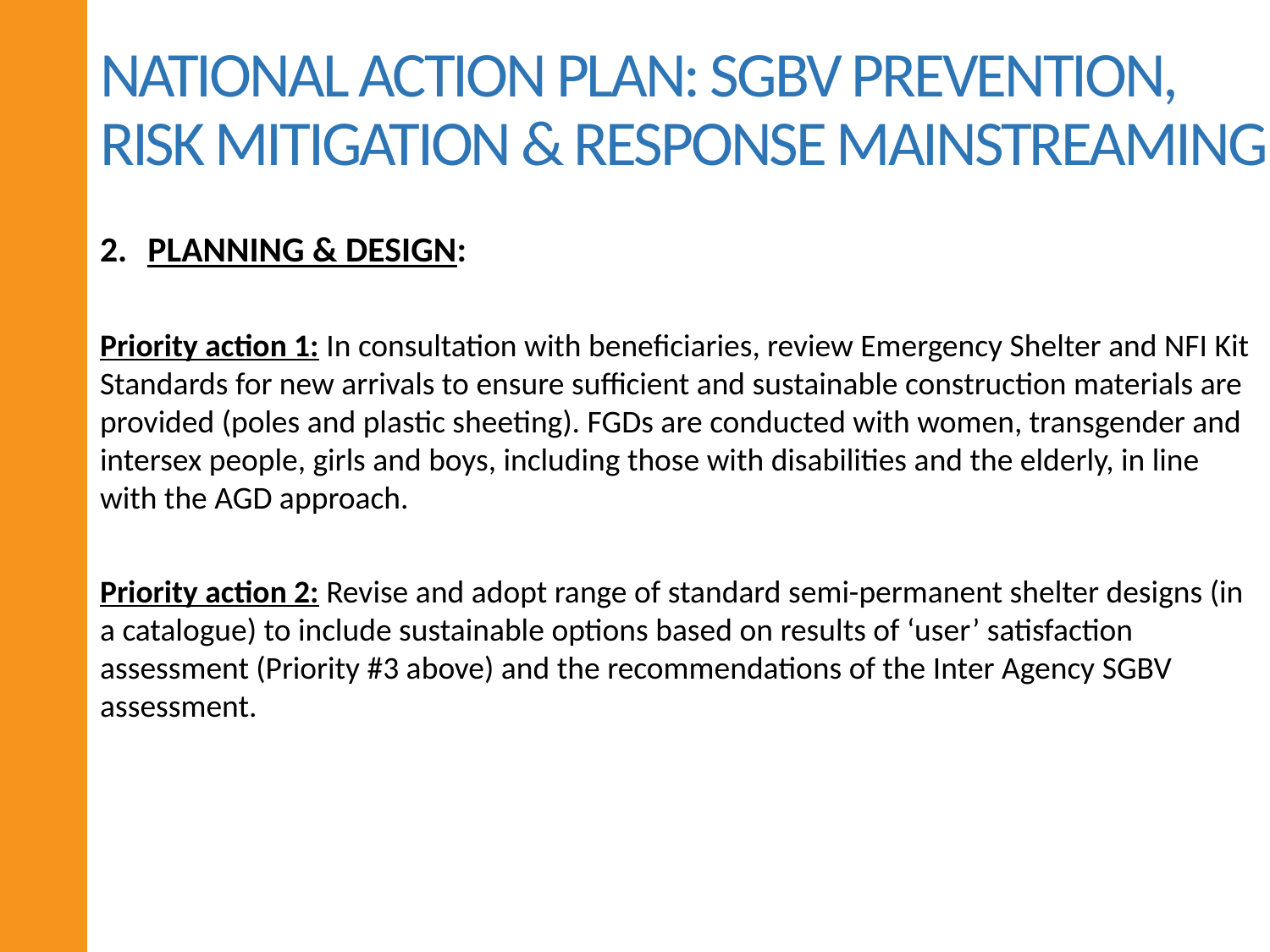

NATIONAL ACTION PLAN: SGBV PREVENTION, RISK MITIGATION & RESPONSE MAINSTREAMING
PLANNING & DESIGN:

Priority action 1: In consultation with beneficiaries, review Emergency Shelter and NFI Kit Standards for new arrivals to ensure sufficient and sustainable construction materials are provided (poles and plastic sheeting). FGDs are conducted with women, transgender and intersex people, girls and boys, including those with disabilities and the elderly, in line with the AGD approach.

Priority action 2: Revise and adopt range of standard semi-permanent shelter designs (in a catalogue) to include sustainable options based on results of ‘user’ satisfaction assessment (Priority #3 above) and the recommendations of the Inter Agency SGBV assessment.